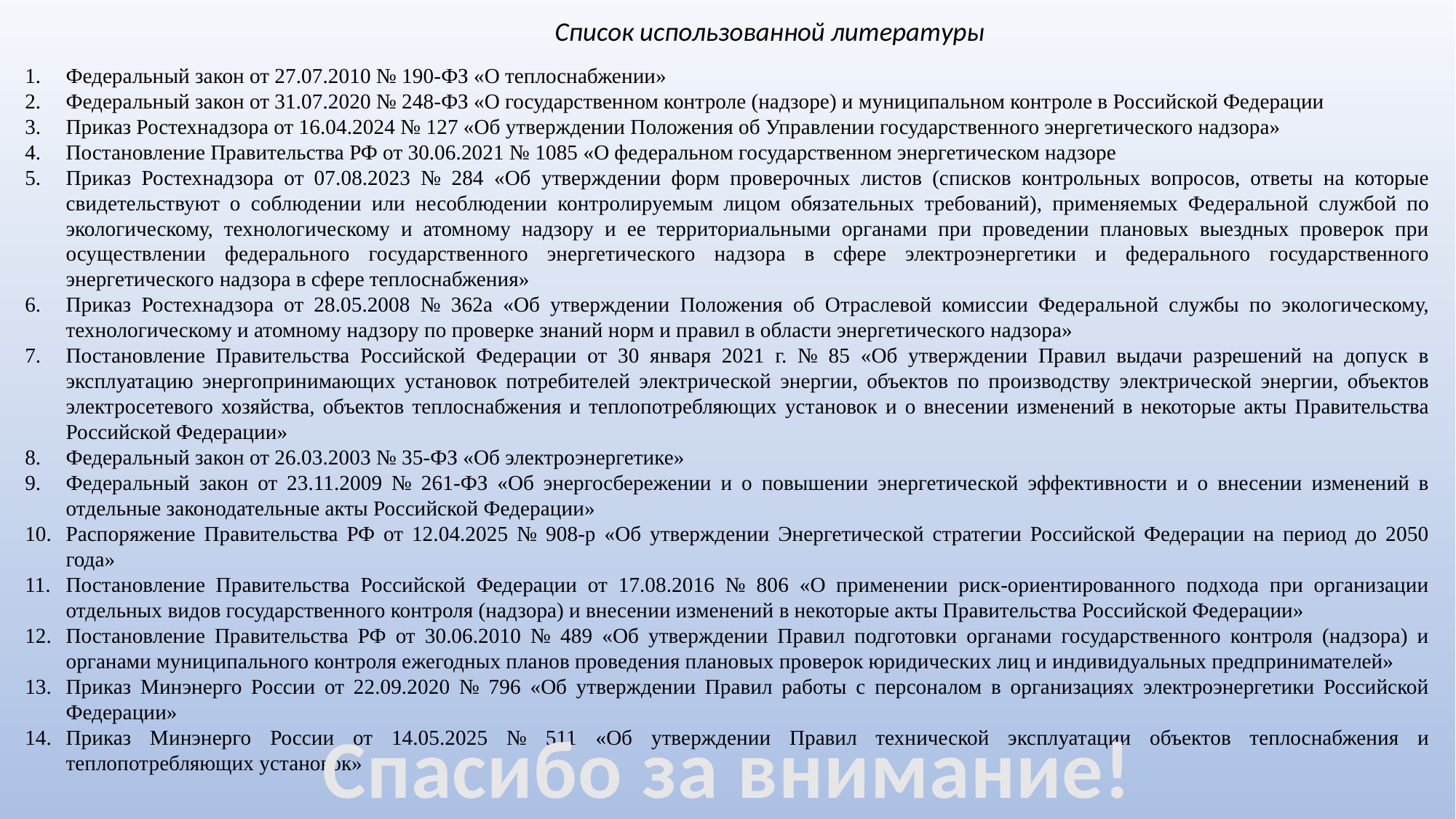

# Список использованной литературы
Федеральный закон от 27.07.2010 № 190-ФЗ «О теплоснабжении»
Федеральный закон от 31.07.2020 № 248-ФЗ «О государственном контроле (надзоре) и муниципальном контроле в Российской Федерации
Приказ Ростехнадзора от 16.04.2024 № 127 «Об утверждении Положения об Управлении государственного энергетического надзора»
Постановление Правительства РФ от 30.06.2021 № 1085 «О федеральном государственном энергетическом надзоре
Приказ Ростехнадзора от 07.08.2023 № 284 «Об утверждении форм проверочных листов (списков контрольных вопросов, ответы на которые свидетельствуют о соблюдении или несоблюдении контролируемым лицом обязательных требований), применяемых Федеральной службой по экологическому, технологическому и атомному надзору и ее территориальными органами при проведении плановых выездных проверок при осуществлении федерального государственного энергетического надзора в сфере электроэнергетики и федерального государственного энергетического надзора в сфере теплоснабжения»
Приказ Ростехнадзора от 28.05.2008 № 362а «Об утверждении Положения об Отраслевой комиссии Федеральной службы по экологическому, технологическому и атомному надзору по проверке знаний норм и правил в области энергетического надзора»
Постановление Правительства Российской Федерации от 30 января 2021 г. № 85 «Об утверждении Правил выдачи разрешений на допуск в эксплуатацию энергопринимающих установок потребителей электрической энергии, объектов по производству электрической энергии, объектов электросетевого хозяйства, объектов теплоснабжения и теплопотребляющих установок и о внесении изменений в некоторые акты Правительства Российской Федерации»
Федеральный закон от 26.03.2003 № 35-ФЗ «Об электроэнергетике»
Федеральный закон от 23.11.2009 № 261-ФЗ «Об энергосбережении и о повышении энергетической эффективности и о внесении изменений в отдельные законодательные акты Российской Федерации»
Распоряжение Правительства РФ от 12.04.2025 № 908-р «Об утверждении Энергетической стратегии Российской Федерации на период до 2050 года»
Постановление Правительства Российской Федерации от 17.08.2016 № 806 «О применении риск-ориентированного подхода при организации отдельных видов государственного контроля (надзора) и внесении изменений в некоторые акты Правительства Российской Федерации»
Постановление Правительства РФ от 30.06.2010 № 489 «Об утверждении Правил подготовки органами государственного контроля (надзора) и органами муниципального контроля ежегодных планов проведения плановых проверок юридических лиц и индивидуальных предпринимателей»
Приказ Минэнерго России от 22.09.2020 № 796 «Об утверждении Правил работы с персоналом в организациях электроэнергетики Российской Федерации»
Приказ Минэнерго России от 14.05.2025 № 511 «Об утверждении Правил технической эксплуатации объектов теплоснабжения и теплопотребляющих установок»
Спасибо за внимание!